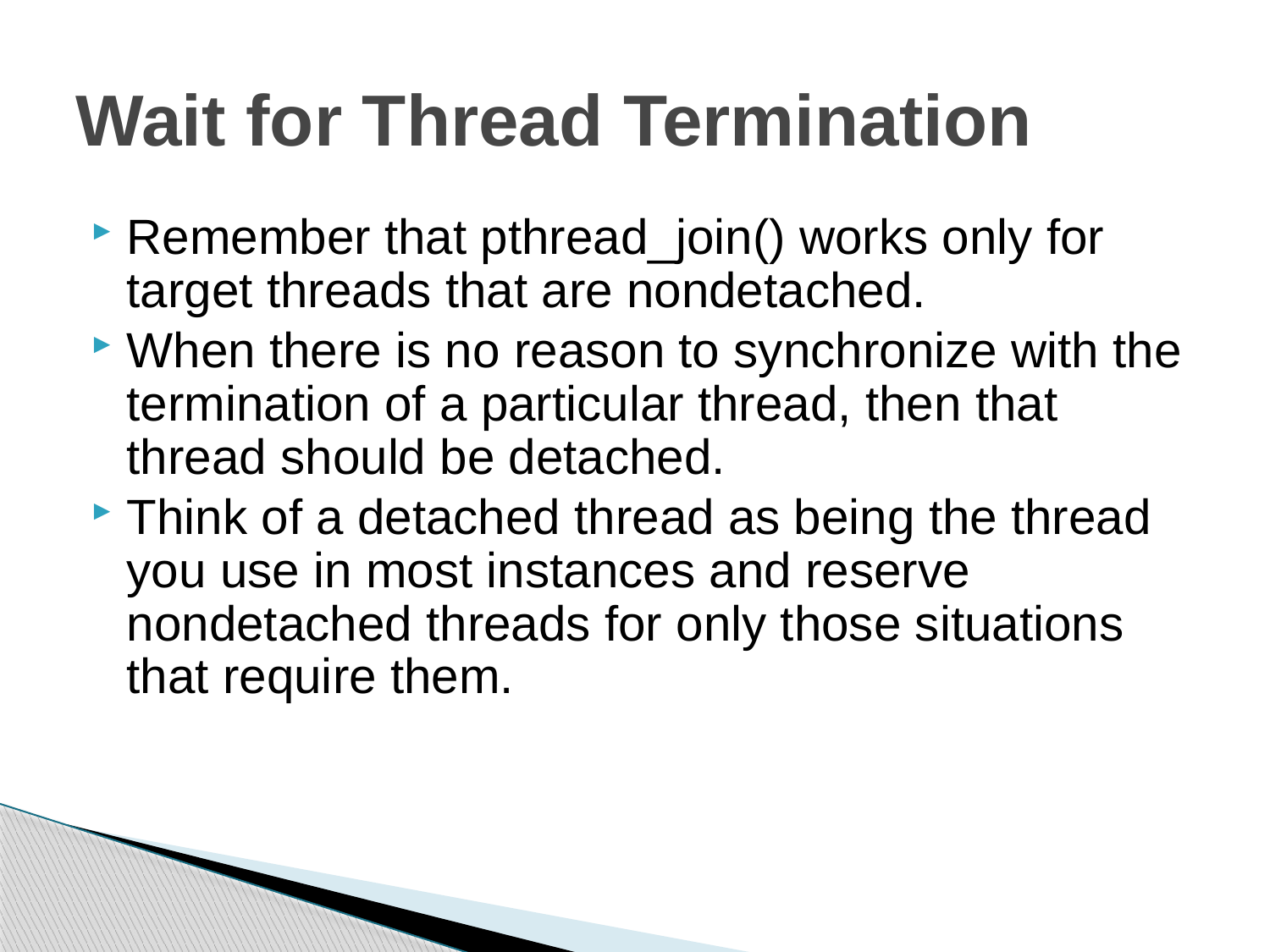

# Wait for Thread Termination
Remember that pthread_join() works only for target threads that are nondetached.
When there is no reason to synchronize with the termination of a particular thread, then that thread should be detached.
Think of a detached thread as being the thread you use in most instances and reserve nondetached threads for only those situations that require them.